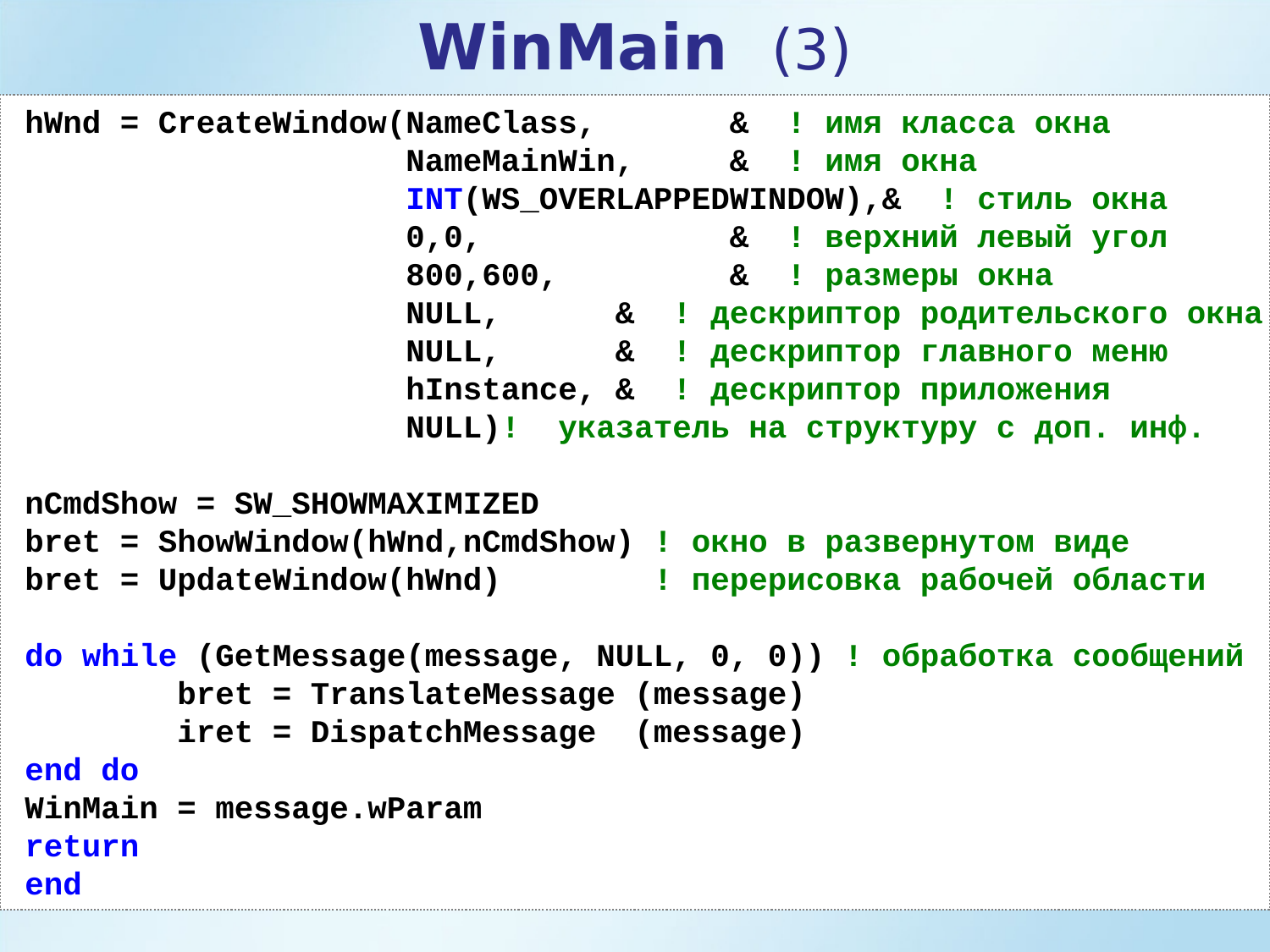

WinMain  (3)
hWnd = CreateWindow(NameClass,       &  ! имя класса окна
                    NameMainWin,     &  ! имя окна
                    INT(WS_OVERLAPPEDWINDOW),&  ! стиль окна
                    0,0,             &  ! верхний левый угол
                    800,600,         &  ! размеры окна
                    NULL,      &  ! дескриптор родительского окна
                    NULL,      &  ! дескриптор главного меню
                    hInstance, &  ! дескриптор приложения
                    NULL)!  указатель на структуру с доп. инф.

nCmdShow = SW_SHOWMAXIMIZED
bret = ShowWindow(hWnd,nCmdShow) ! окно в развернутом виде
bret = UpdateWindow(hWnd)        ! перерисовка рабочей области

do while (GetMessage(message, NULL, 0, 0)) ! обработка сообщений
        bret = TranslateMessage (message)
        iret = DispatchMessage  (message)
end do
WinMain = message.wParam
return
end